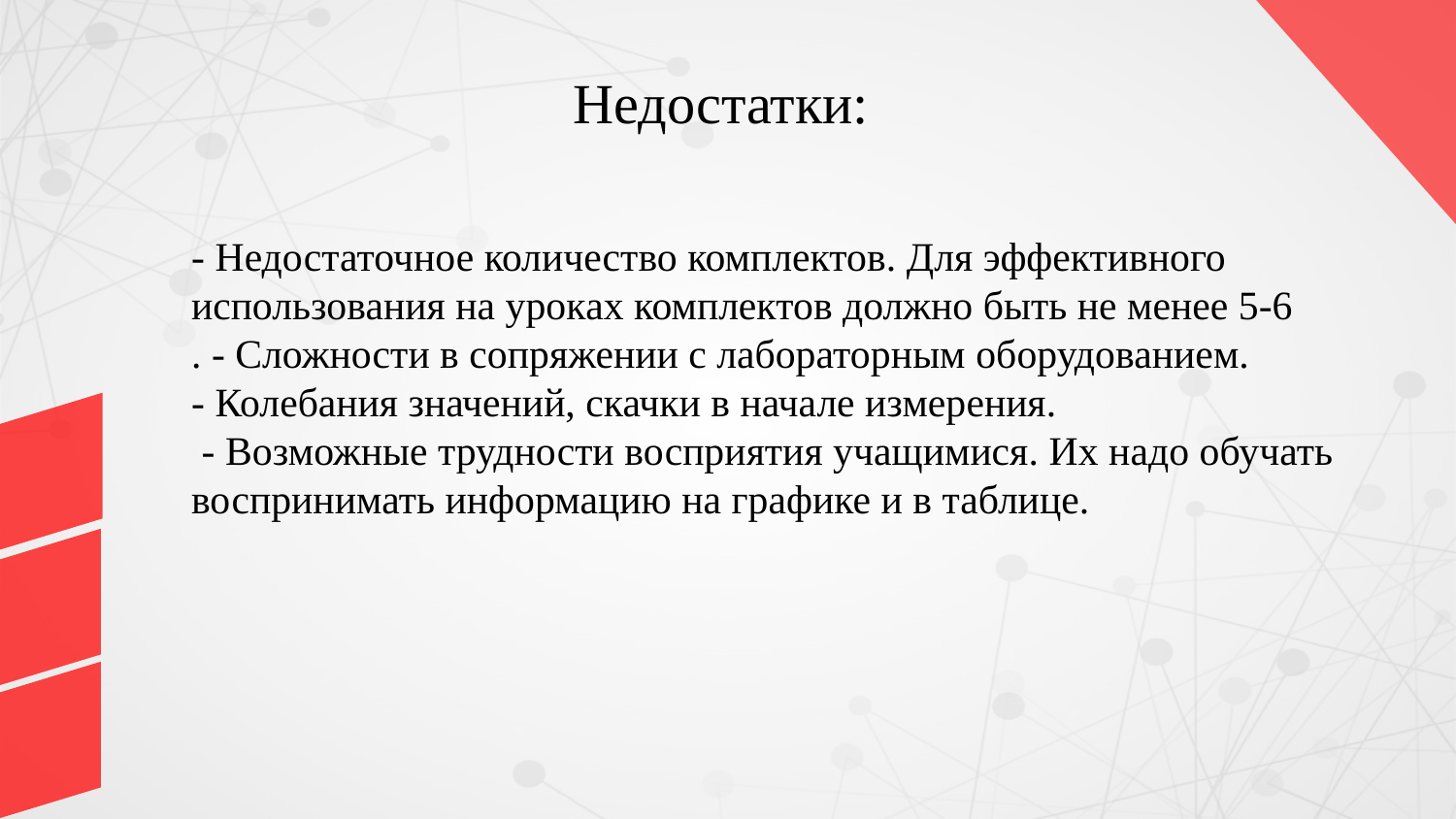

# Недостатки:
- Недостаточное количество комплектов. Для эффективного использования на уроках комплектов должно быть не менее 5-6
. - Сложности в сопряжении с лабораторным оборудованием.
- Колебания значений, скачки в начале измерения.
 - Возможные трудности восприятия учащимися. Их надо обучать воспринимать информацию на графике и в таблице.